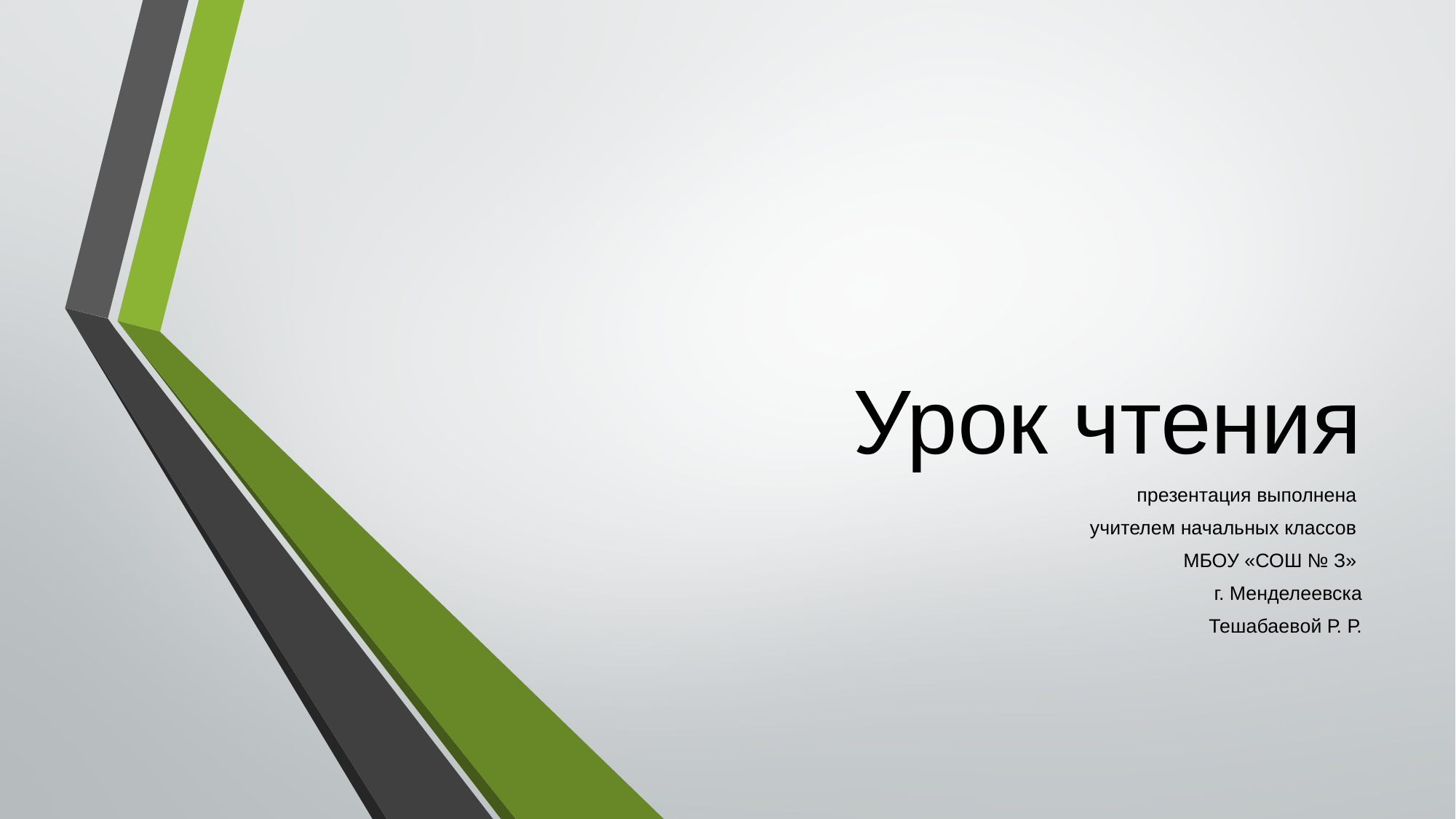

# Урок чтения
презентация выполнена
учителем начальных классов
МБОУ «СОШ № З»
г. Менделеевска
 Тешабаевой Р. Р.